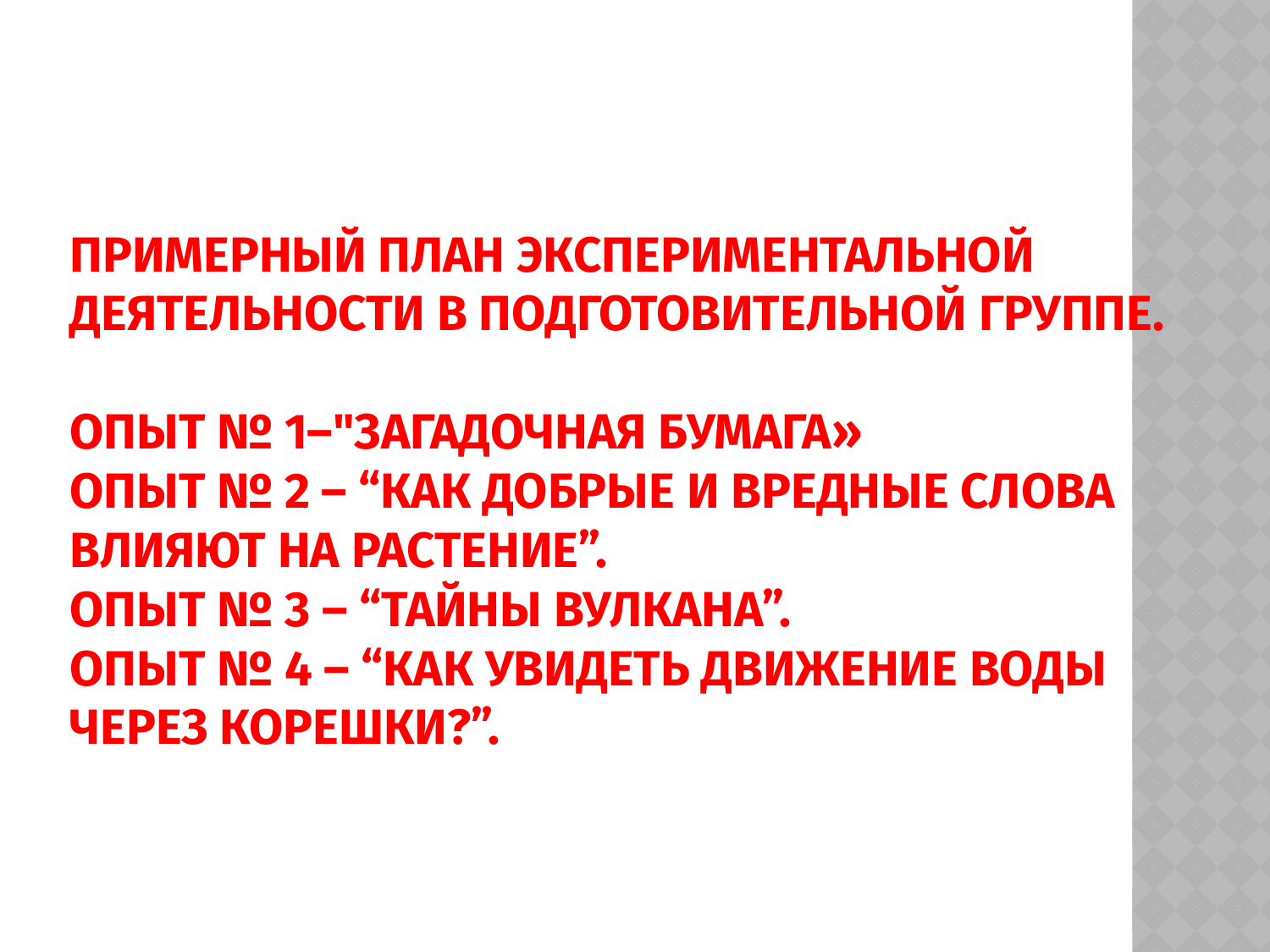

# Примерный план экспериментальной деятельности в подготовительной группе.   Опыт № 1–"Загадочная бумага» Опыт № 2 – “Как добрые и вредные слова влияют на растение”. Опыт № 3 – “Тайны вулкана”. Опыт № 4 – “Как увидеть движение воды через корешки?”.